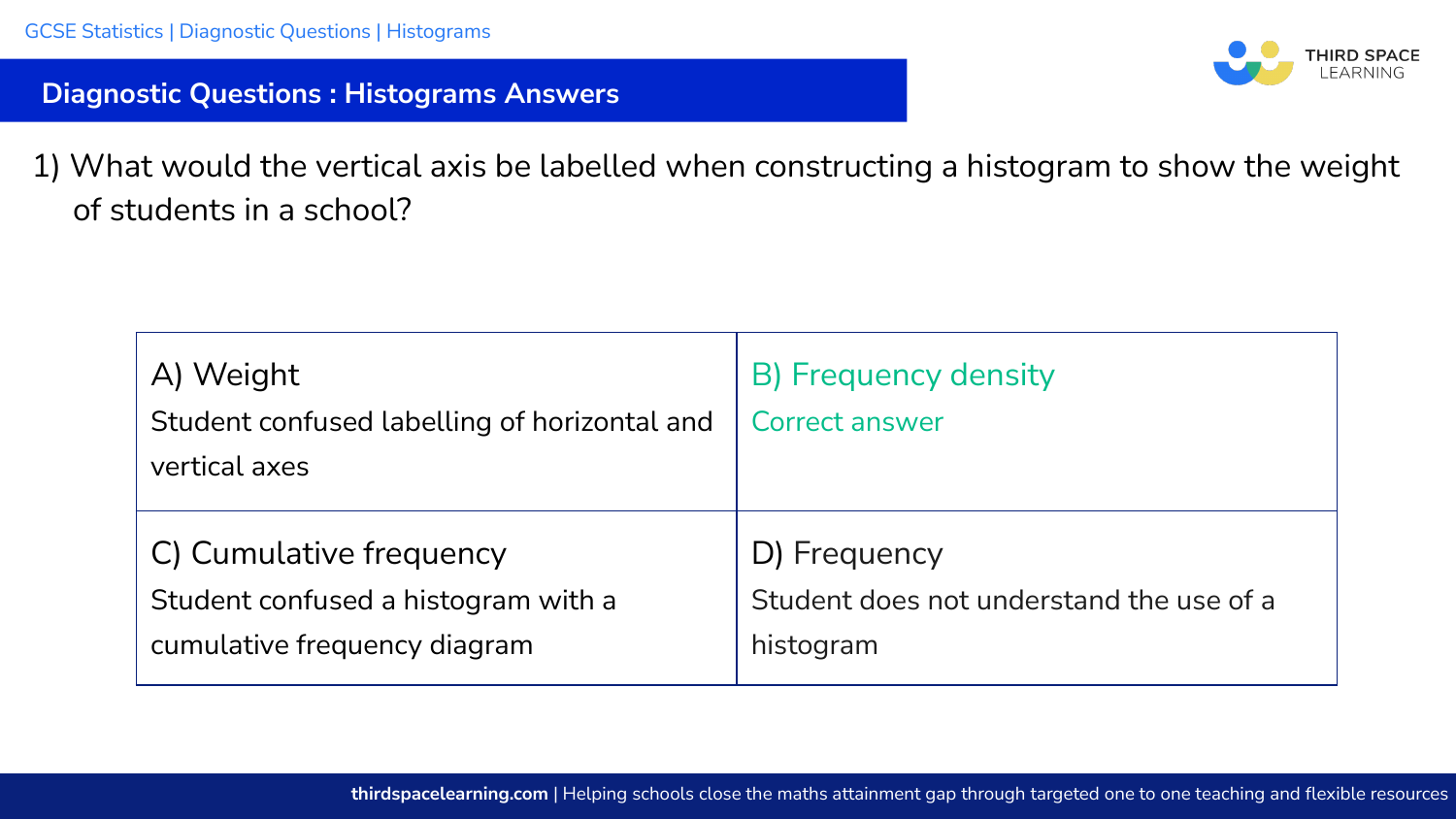

Diagnostic Questions : Histograms Answers
| 1) What would the vertical axis be labelled when constructing a histogram to show the weight of students in a school? |
| --- |
| A) Weight Student confused labelling of horizontal and vertical axes | B) Frequency density Correct answer |
| --- | --- |
| C) Cumulative frequency Student confused a histogram with a cumulative frequency diagram | D) Frequency Student does not understand the use of a histogram |